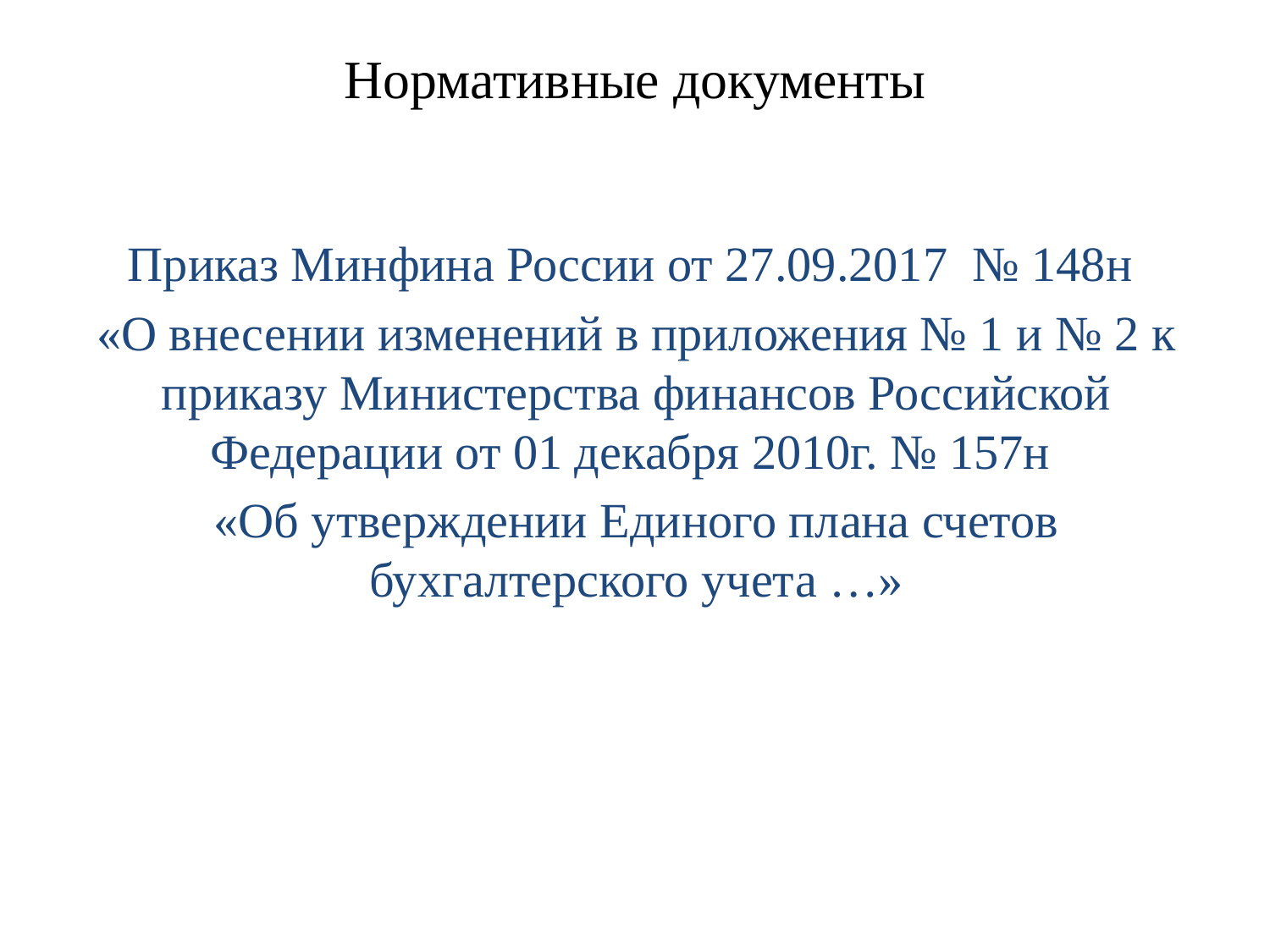

# Нормативные документы
Приказ Минфина России от 27.09.2017  № 148н
«О внесении изменений в приложения № 1 и № 2 к приказу Министерства финансов Российской Федерации от 01 декабря 2010г. № 157н
«Об утверждении Единого плана счетов бухгалтерского учета …»